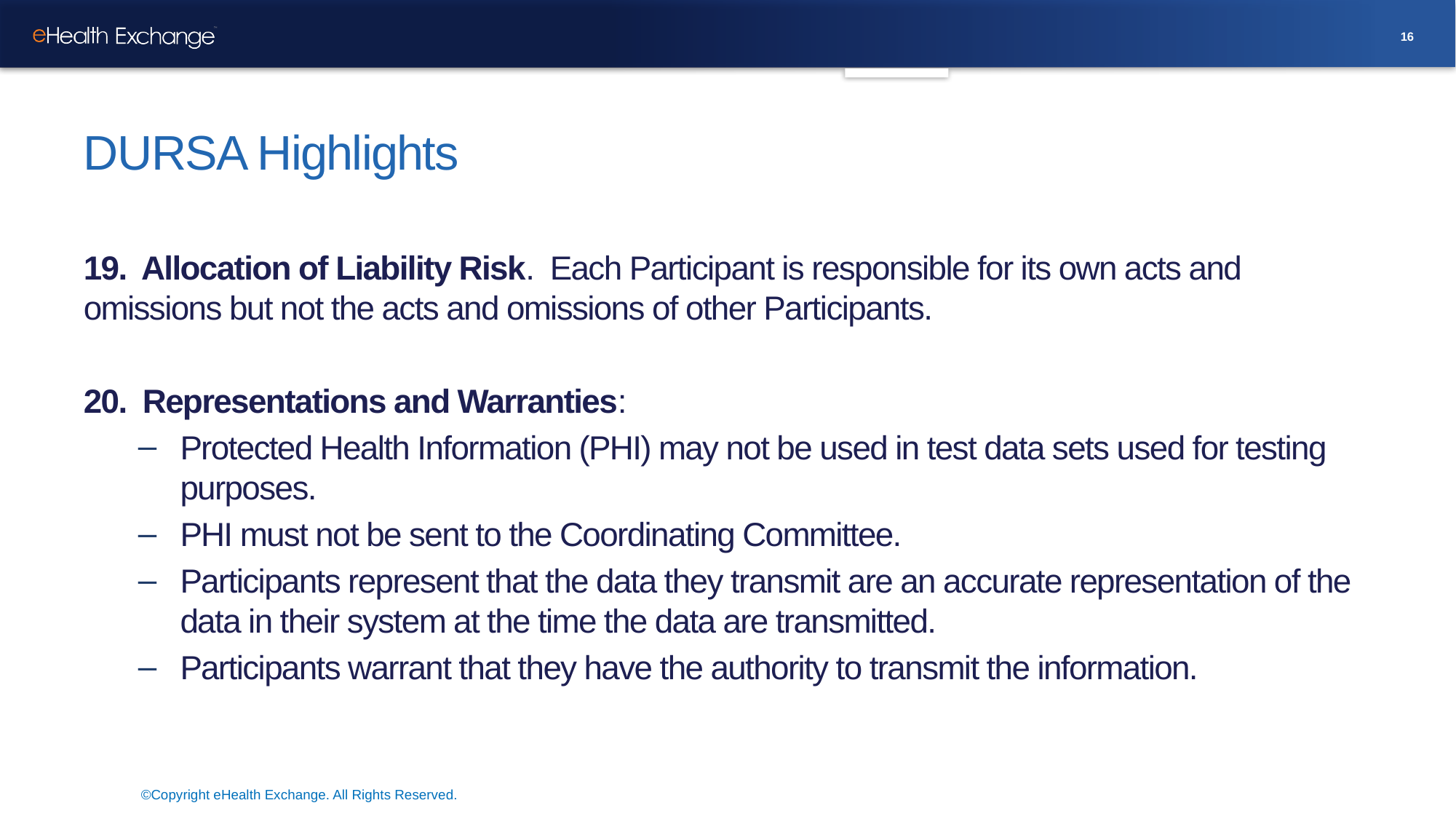

16
# DURSA Highlights
19.  Allocation of Liability Risk.  Each Participant is responsible for its own acts and omissions but not the acts and omissions of other Participants.

20.  Representations and Warranties:
Protected Health Information (PHI) may not be used in test data sets used for testing purposes.
PHI must not be sent to the Coordinating Committee.
Participants represent that the data they transmit are an accurate representation of the data in their system at the time the data are transmitted.
Participants warrant that they have the authority to transmit the information.

©Copyright eHealth Exchange. All Rights Reserved.